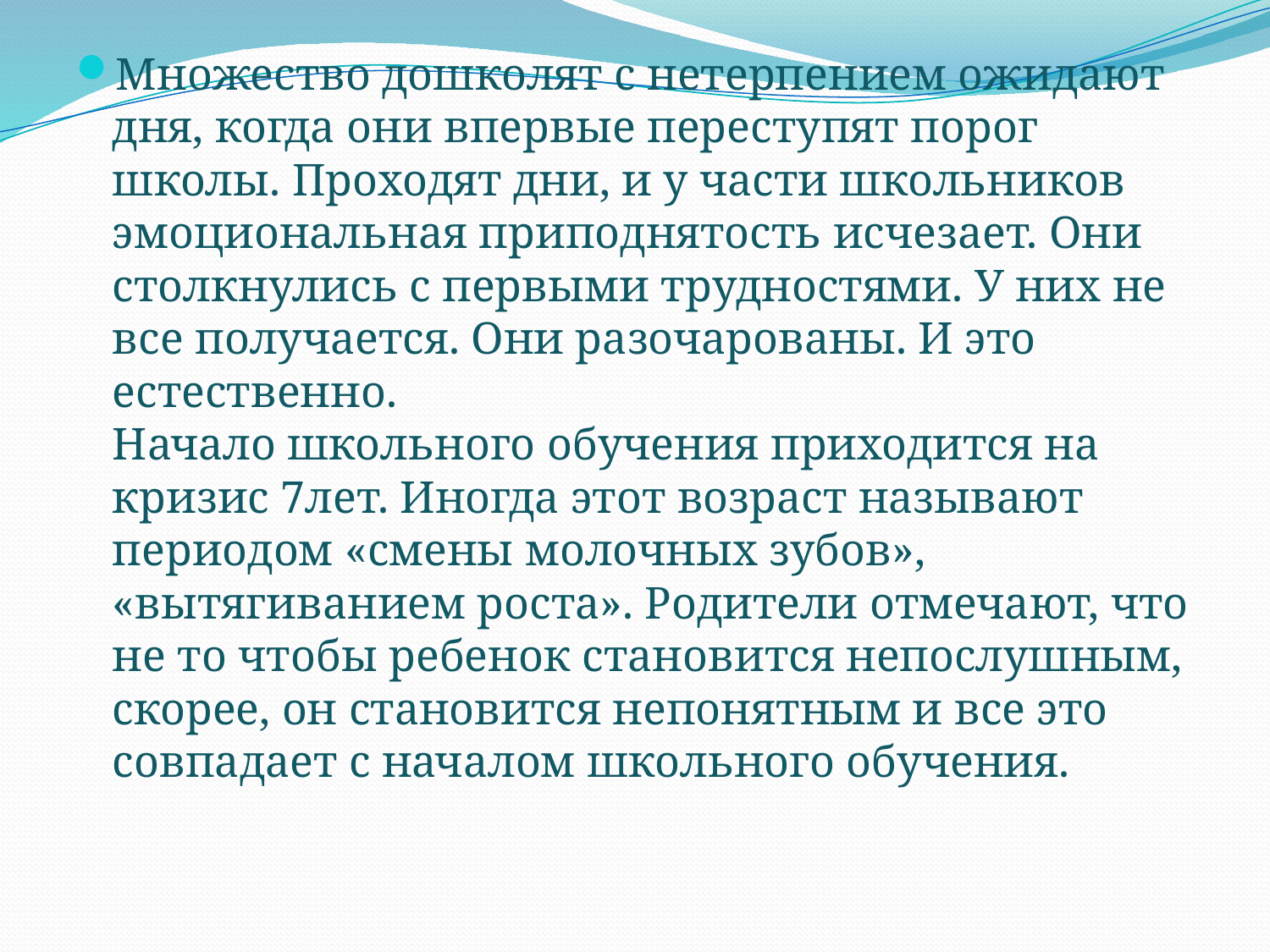

Множество дошколят с нетерпением ожидают дня, когда они впервые переступят порог школы. Проходят дни, и у части школьников эмоциональная приподнятость исчезает. Они столкнулись с первыми трудностями. У них не все получается. Они разочарованы. И это естественно.
Начало школьного обучения приходится на кризис 7лет. Иногда этот возраст называют периодом «смены молочных зубов», «вытягиванием роста». Родители отмечают, что не то чтобы ребенок становится непослушным, скорее, он становится непонятным и все это совпадает с началом школьного обучения.
#